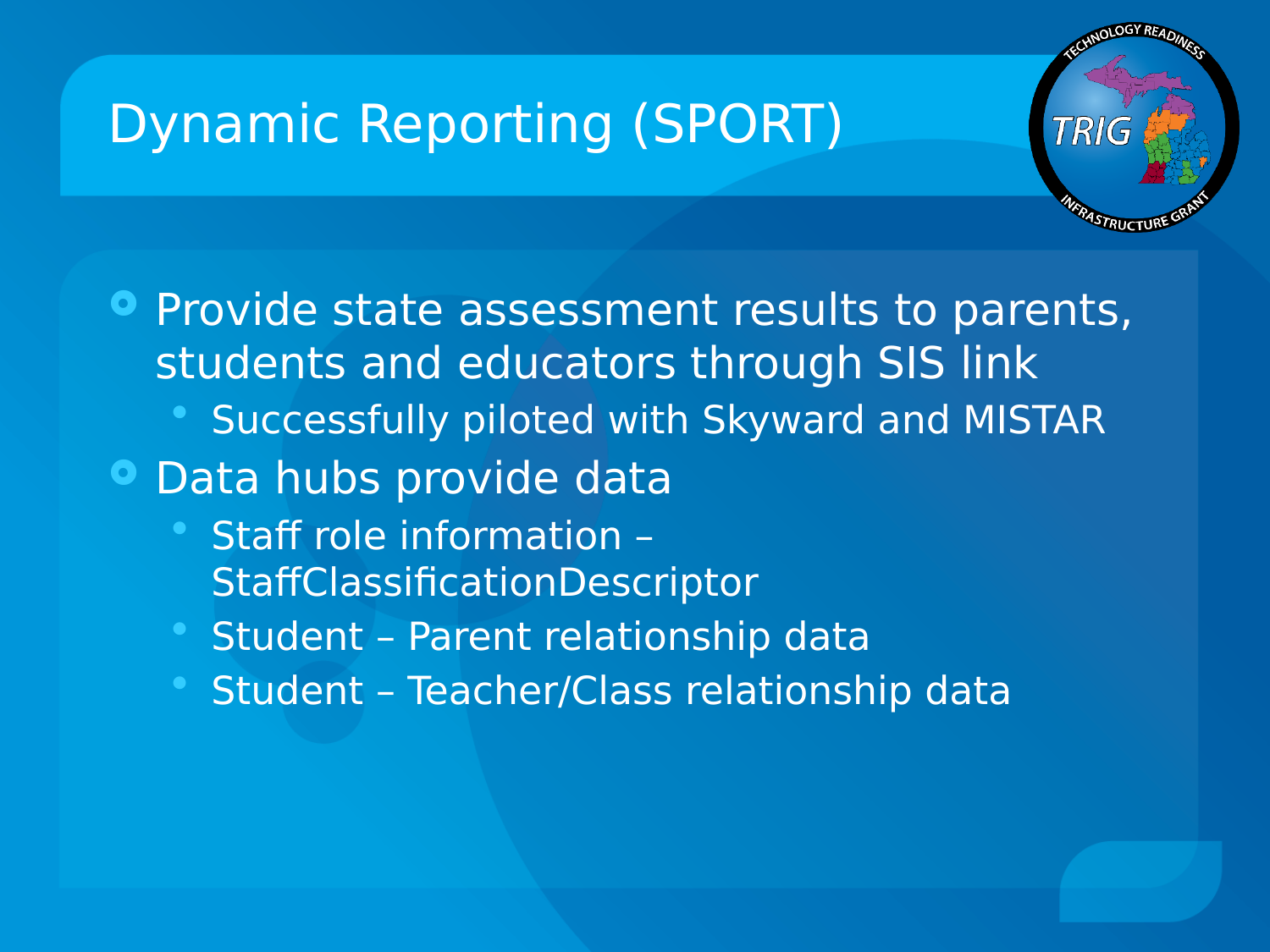

# Dynamic Reporting (SPORT)
Provide state assessment results to parents, students and educators through SIS link
Successfully piloted with Skyward and MISTAR
Data hubs provide data
Staff role information – StaffClassificationDescriptor
Student – Parent relationship data
Student – Teacher/Class relationship data